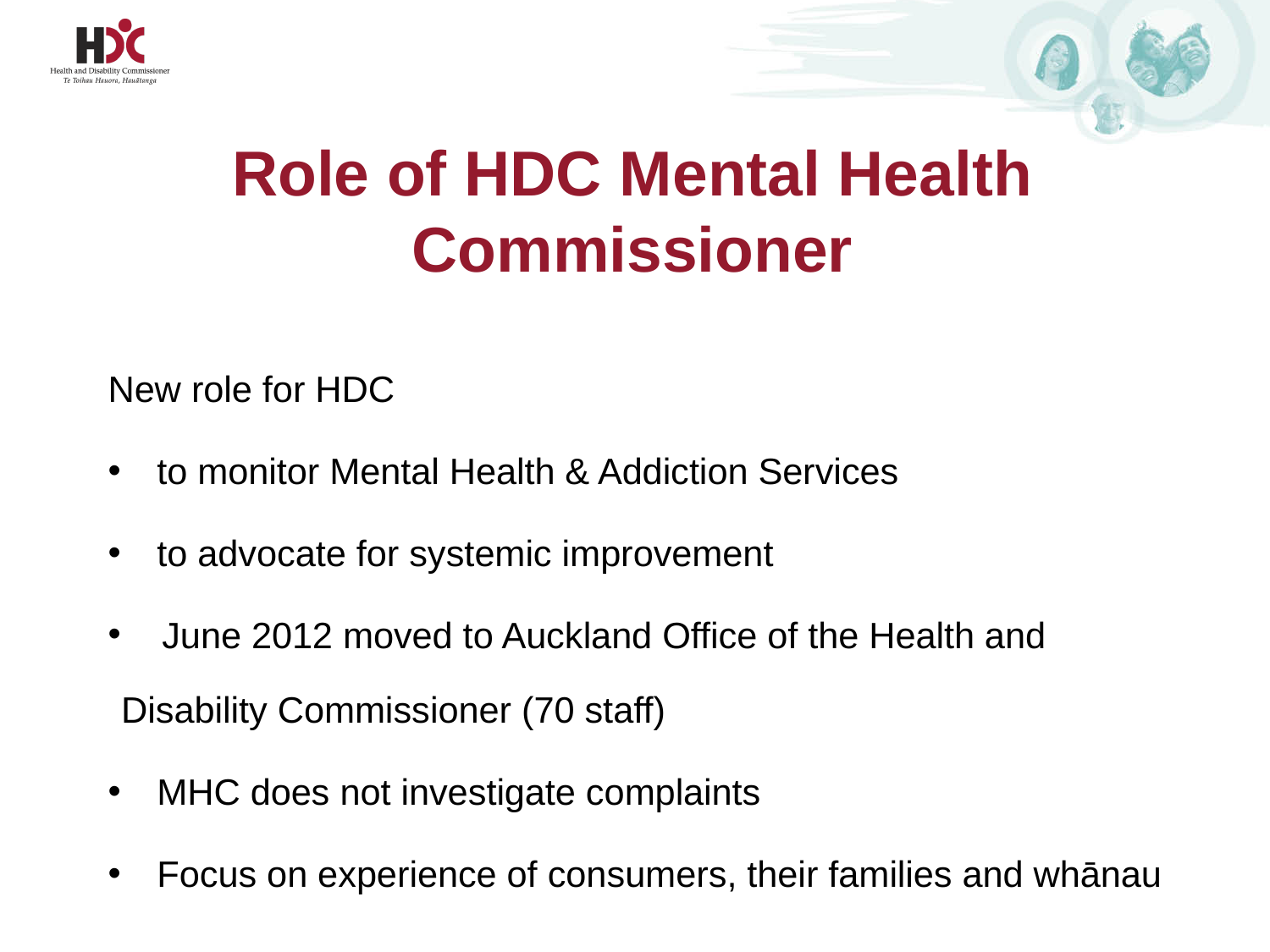

# Role of HDC Mental Health Commissioner
New role for HDC
    to monitor Mental Health & Addiction Services
    to advocate for systemic improvement
    June 2012 moved to Auckland Office of the Health and 	Disability Commissioner (70 staff)
    MHC does not investigate complaints
    Focus on experience of consumers, their families and whānau